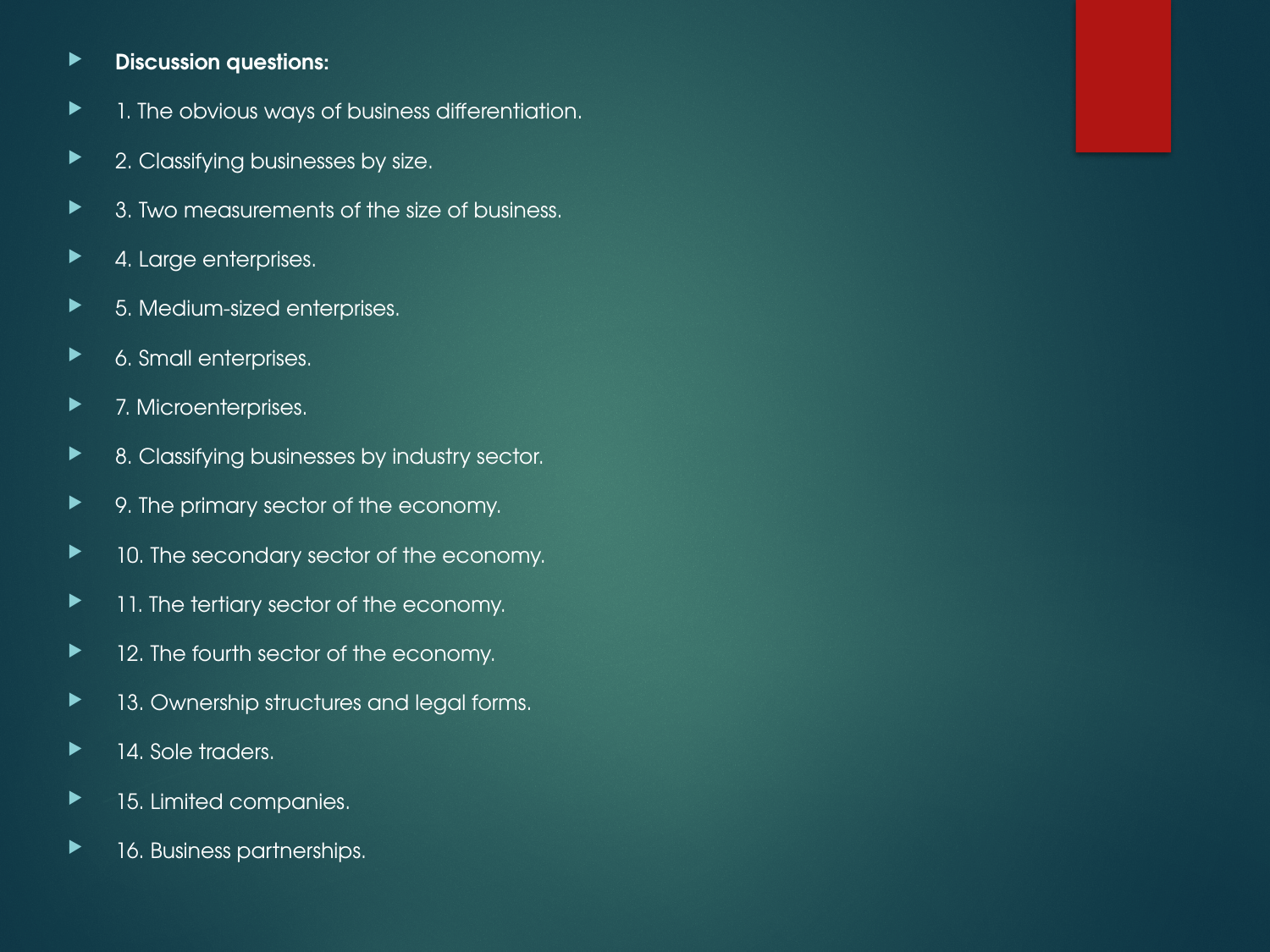

Discussion questions:
1. The obvious ways of business differentiation.
2. Classifying businesses by size.
3. Two measurements of the size of business.
4. Large enterprises.
5. Medium-sized enterprises.
6. Small enterprises.
7. Microenterprises.
8. Classifying businesses by industry sector.
9. The primary sector of the economy.
10. The secondary sector of the economy.
11. The tertiary sector of the economy.
12. The fourth sector of the economy.
13. Ownership structures and legal forms.
14. Sole traders.
15. Limited companies.
16. Business partnerships.